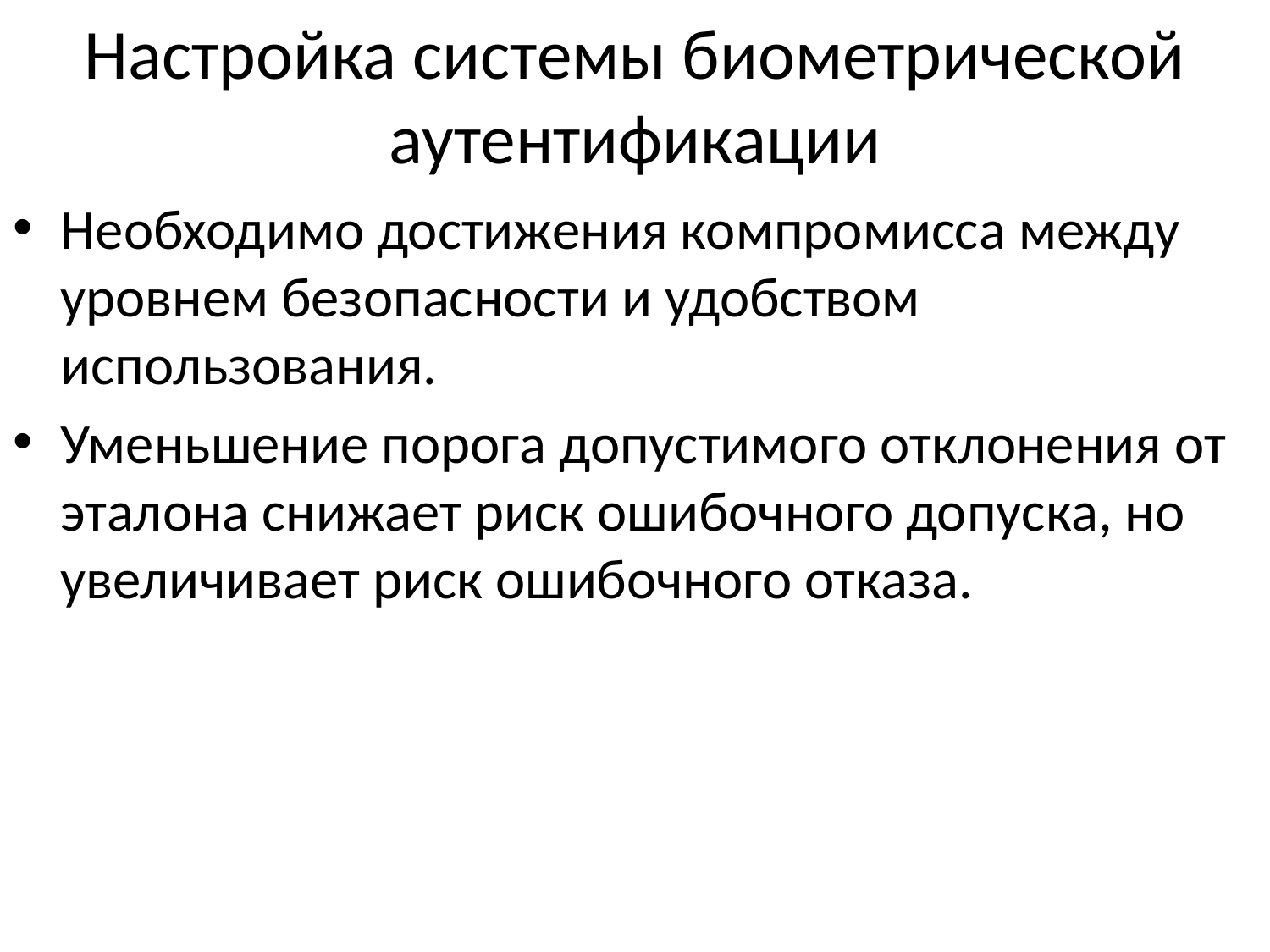

# Настройка системы биометрической аутентификации
Необходимо достижения компромисса между уровнем безопасности и удобством использования.
Уменьшение порога допустимого отклонения от эталона снижает риск ошибочного допуска, но увеличивает риск ошибочного отказа.